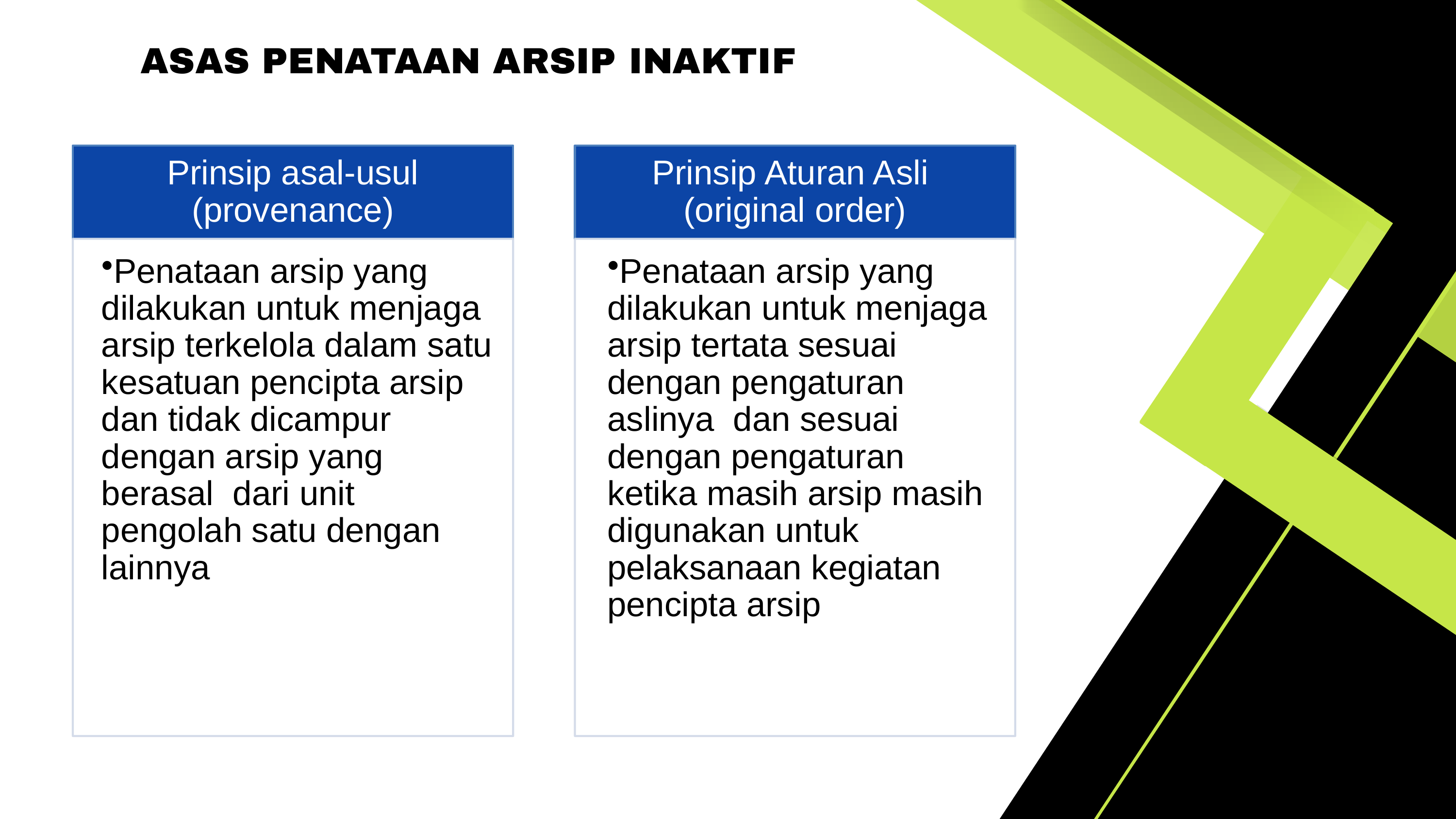

ASAS PENATAAN ARSIP INAKTIF

Prinsip asal-usul
(provenance)
Penataan arsip yang dilakukan untuk menjaga arsip terkelola dalam satu kesatuan pencipta arsip dan tidak dicampur dengan arsip yang berasal  dari unit pengolah satu dengan lainnya

Prinsip Aturan Asli
(original order)
Penataan arsip yang dilakukan untuk menjaga arsip tertata sesuai dengan pengaturan aslinya  dan sesuai dengan pengaturan ketika masih arsip masih digunakan untuk pelaksanaan kegiatan pencipta arsip

NAKTIF
VITAL

ARSIP DINAMIS